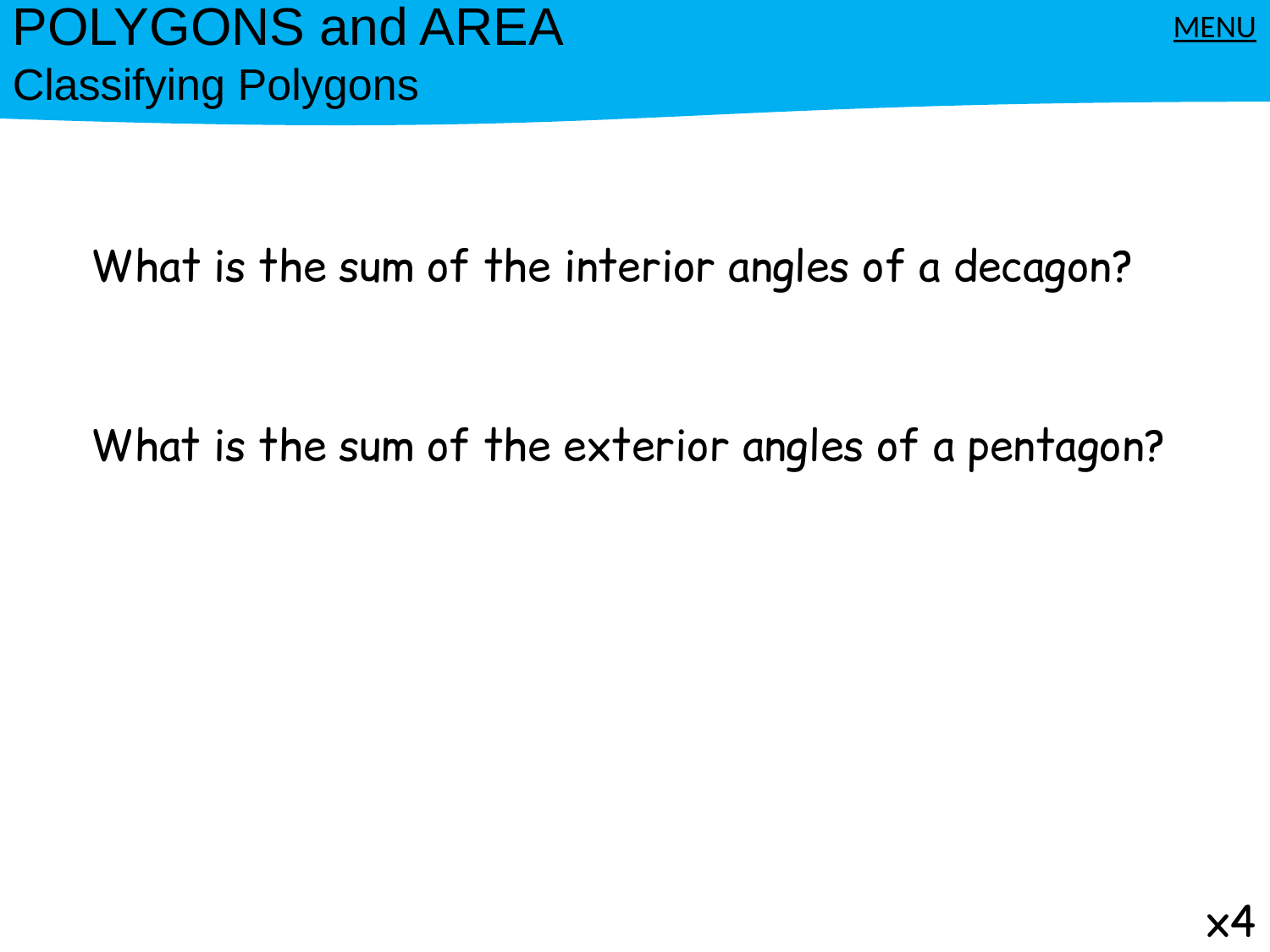

POLYGONS and AREA
Classifying Polygons
MENU
What is the sum of the interior angles of a decagon?
What is the sum of the exterior angles of a pentagon?
x4